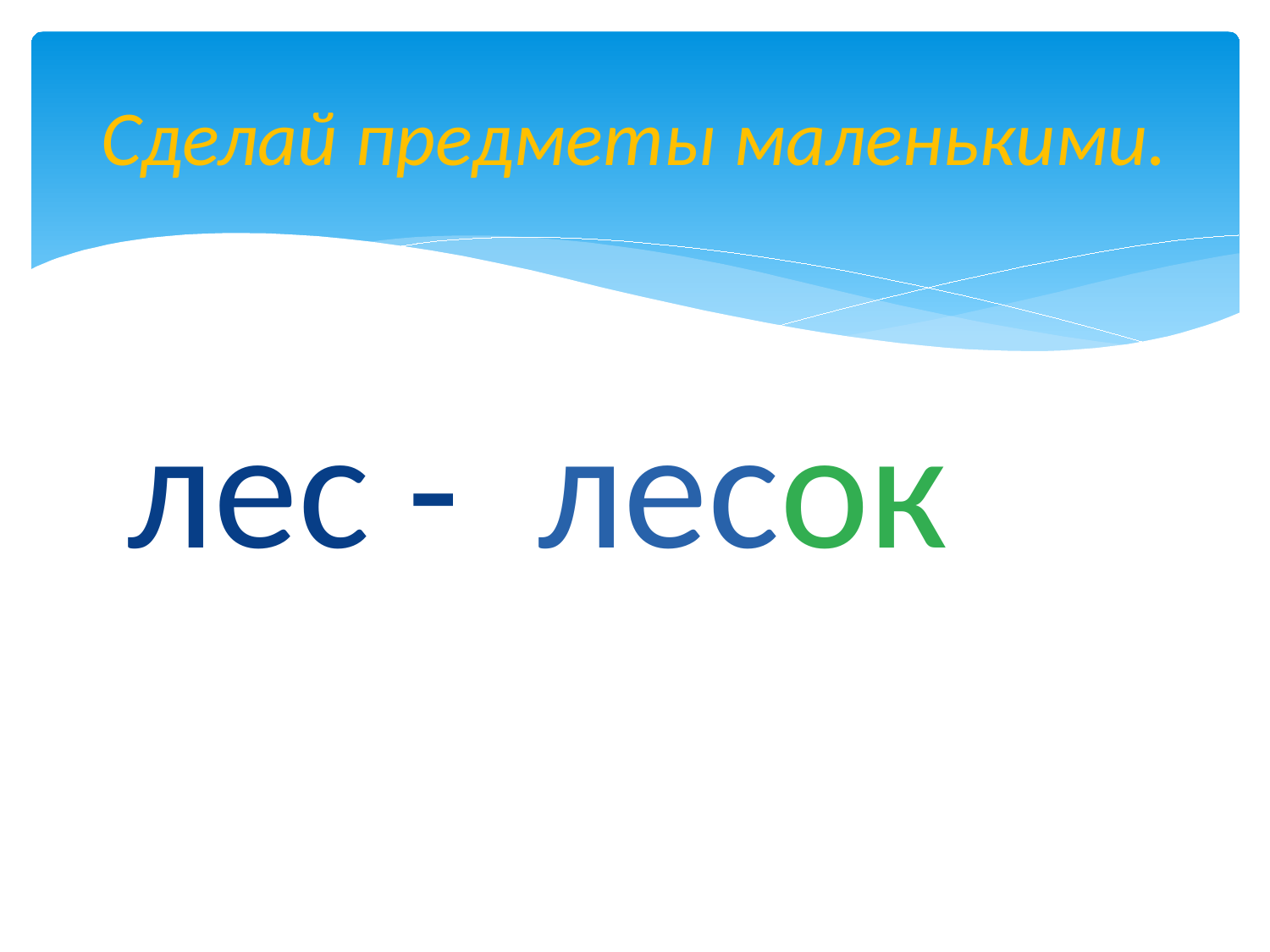

# Сделай предметы маленькими.
лес -
лесок